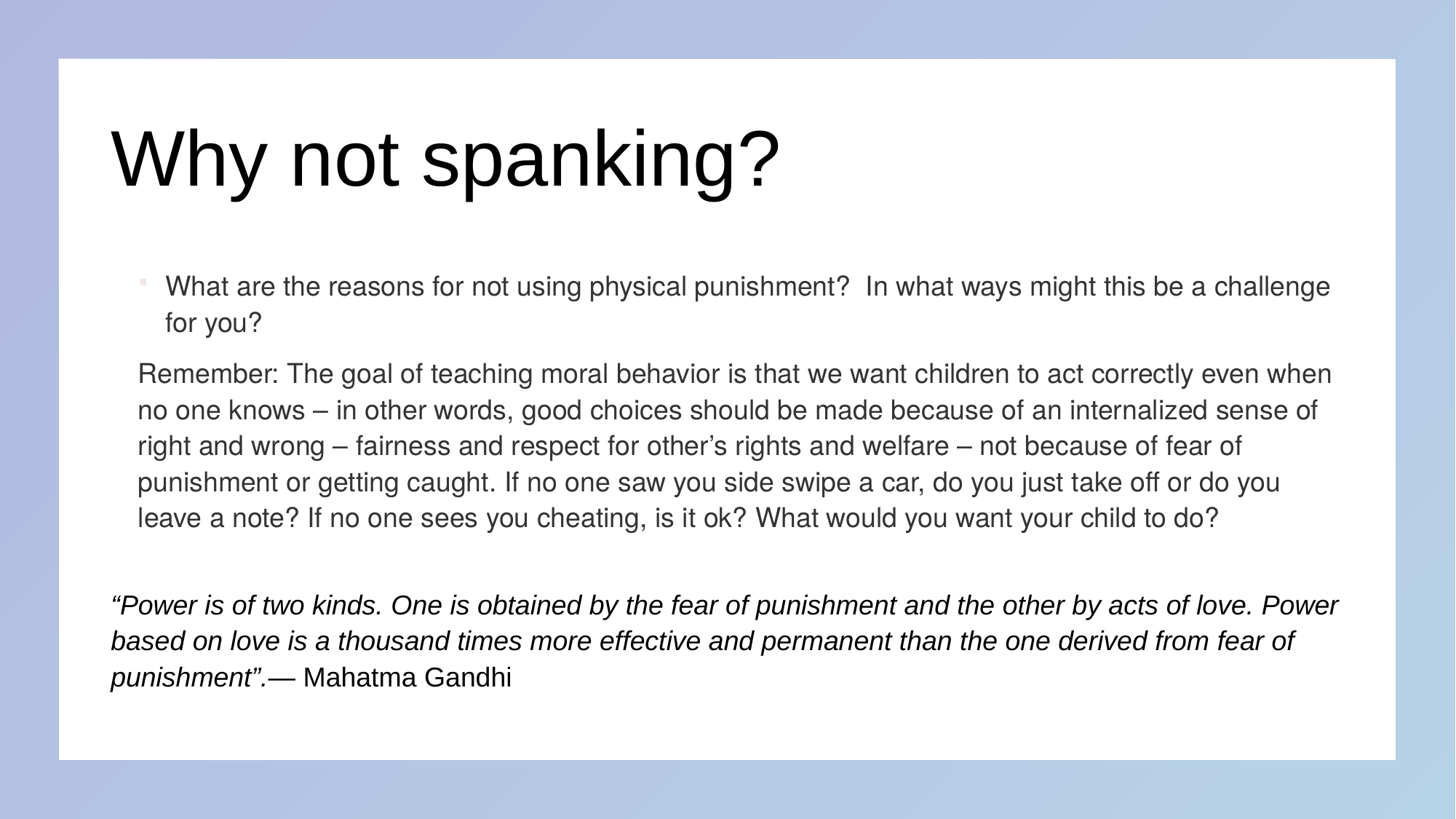

# Why not spanking?
What are the reasons for not using physical punishment?  In what ways might this be a challenge for you?
Remember: The goal of teaching moral behavior is that we want children to act correctly even when no one knows – in other words, good choices should be made because of an internalized sense of right and wrong – fairness and respect for other’s rights and welfare – not because of fear of punishment or getting caught. If no one saw you side swipe a car, do you just take off or do you leave a note? If no one sees you cheating, is it ok? What would you want your child to do?

“Power is of two kinds. One is obtained by the fear of punishment and the other by acts of love. Power based on love is a thousand times more effective and permanent than the one derived from fear of punishment”.— Mahatma Gandhi